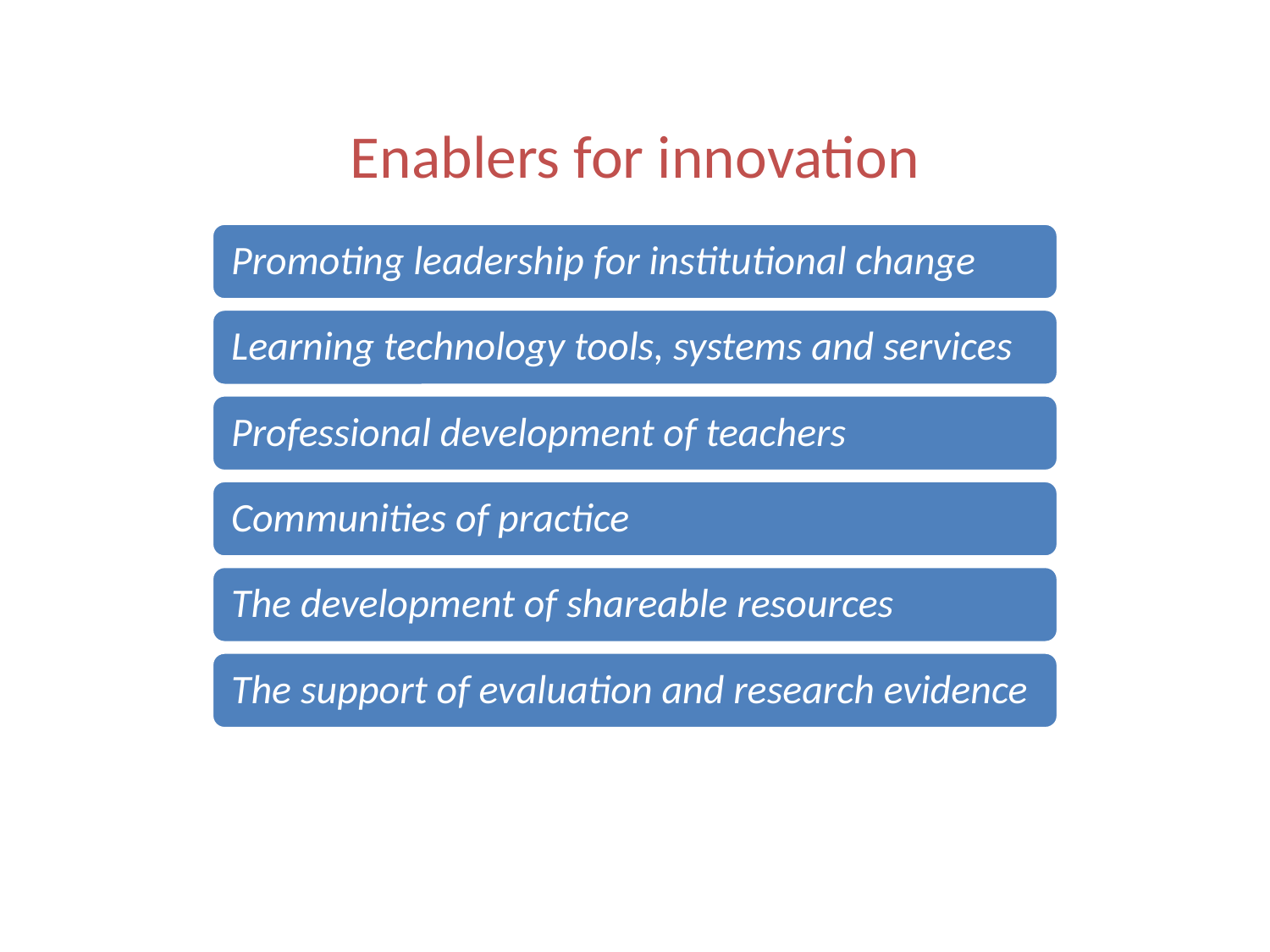

# Enablers for innovation
Promoting leadership for institutional change
Learning technology tools, systems and services
Professional development of teachers
Communities of practice
The development of shareable resources
The support of evaluation and research evidence